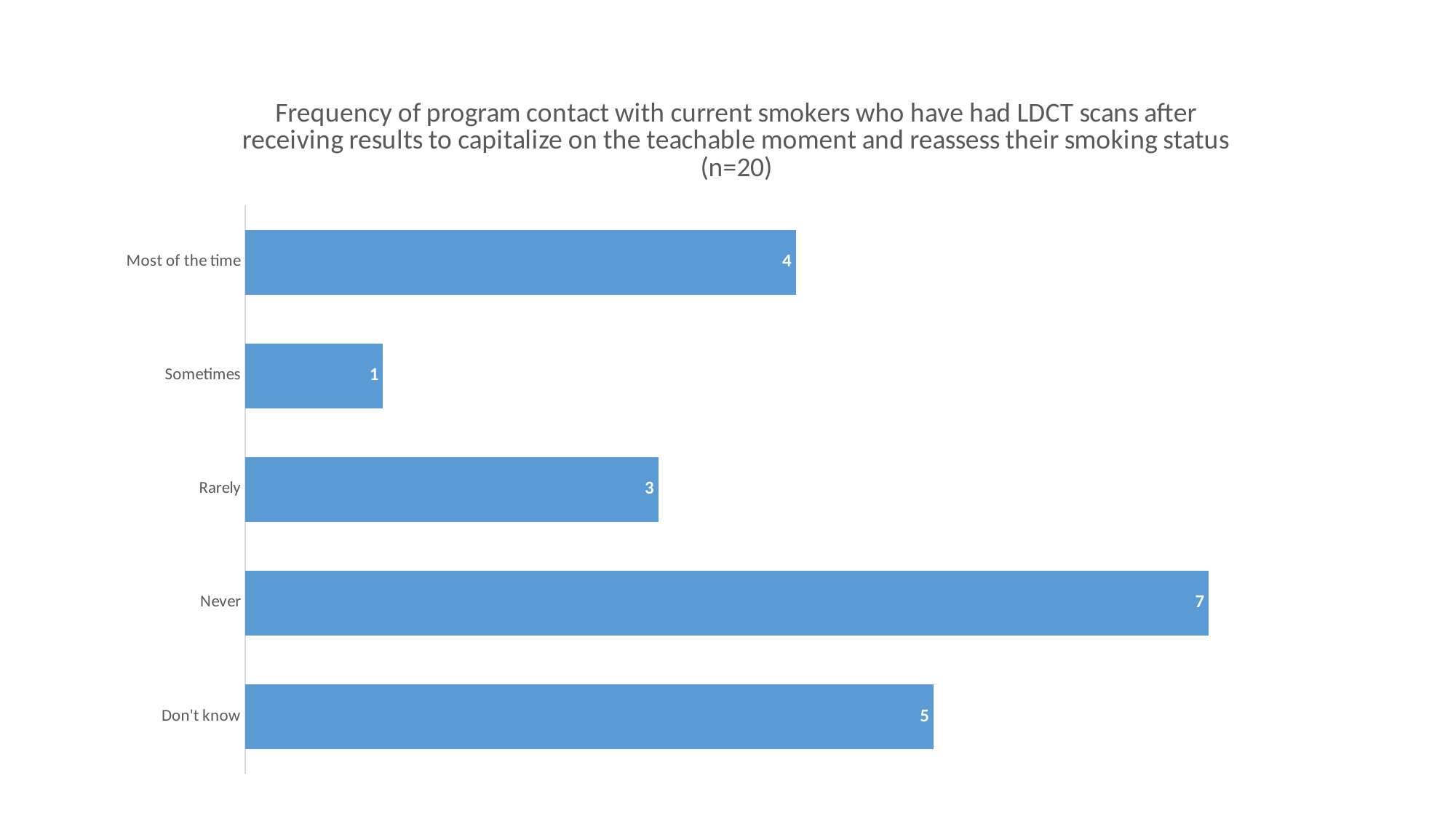

### Chart: Frequency of program contact with current smokers who have had LDCT scans after receiving results to capitalize on the teachable moment and reassess their smoking status (n=20)

| Category |  |
|---|---|
| Most of the time | 4.0 |
| Sometimes | 1.0 |
| Rarely | 3.0 |
| Never | 7.0 |
| Don't know | 5.0 |